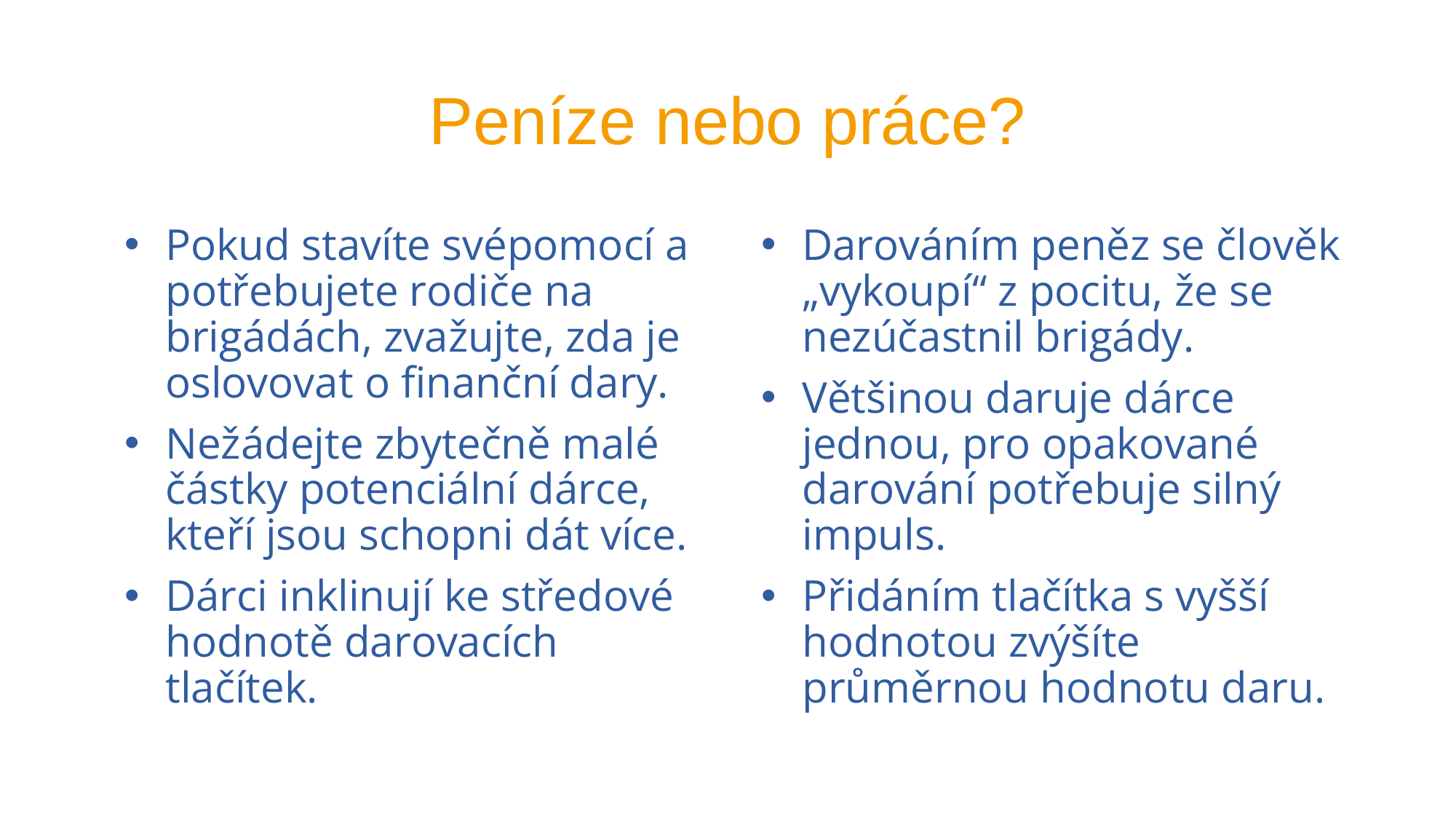

# Peníze nebo práce?
Pokud stavíte svépomocí a potřebujete rodiče na brigádách, zvažujte, zda je oslovovat o finanční dary.
Nežádejte zbytečně malé částky potenciální dárce, kteří jsou schopni dát více.
Dárci inklinují ke středové hodnotě darovacích tlačítek.
Darováním peněz se člověk „vykoupí“ z pocitu, že se nezúčastnil brigády.
Většinou daruje dárce jednou, pro opakované darování potřebuje silný impuls.
Přidáním tlačítka s vyšší hodnotou zvýšíte průměrnou hodnotu daru.